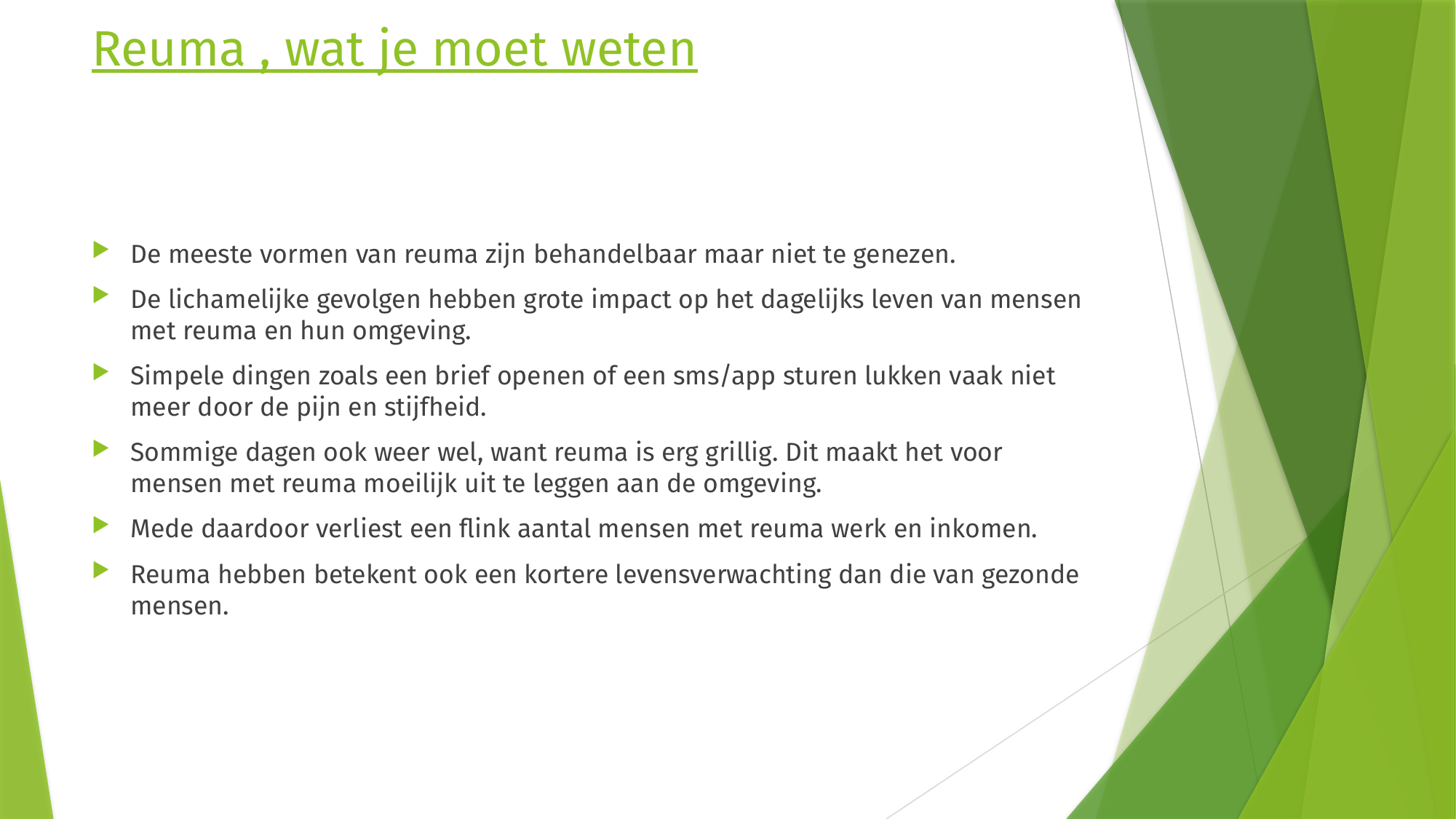

# Reuma , wat je moet weten

De meeste vormen van reuma zijn behandelbaar maar niet te genezen.
De lichamelijke gevolgen hebben grote impact op het dagelijks leven van mensen met reuma en hun omgeving.
Simpele dingen zoals een brief openen of een sms/app sturen lukken vaak niet meer door de pijn en stijfheid.
Sommige dagen ook weer wel, want reuma is erg grillig. Dit maakt het voor mensen met reuma moeilijk uit te leggen aan de omgeving.
Mede daardoor verliest een flink aantal mensen met reuma werk en inkomen.
Reuma hebben betekent ook een kortere levensverwachting dan die van gezonde mensen.